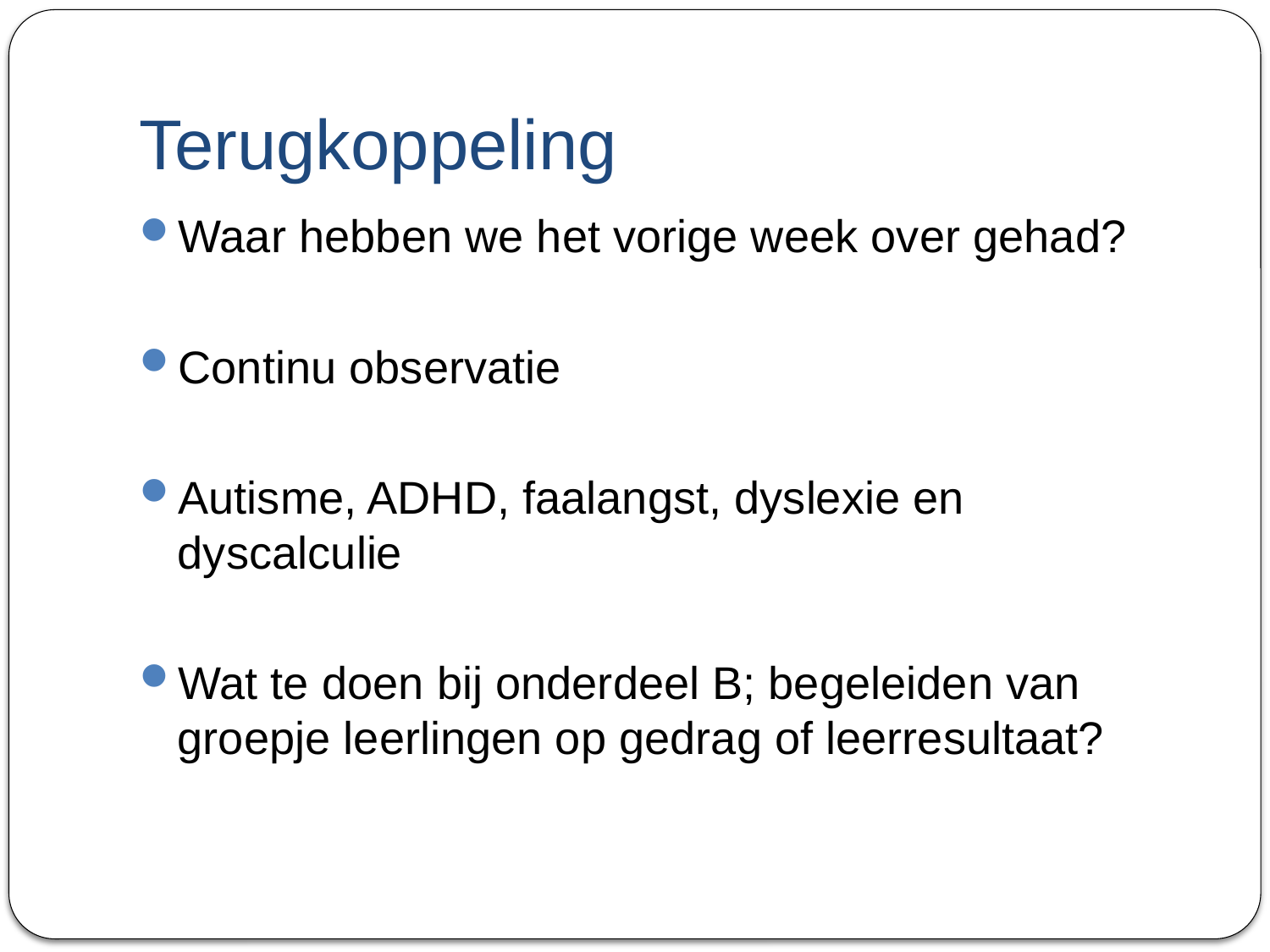

# Terugkoppeling
Waar hebben we het vorige week over gehad?

Continu observatie

Autisme, ADHD, faalangst, dyslexie en dyscalculie

Wat te doen bij onderdeel B; begeleiden van groepje leerlingen op gedrag of leerresultaat?